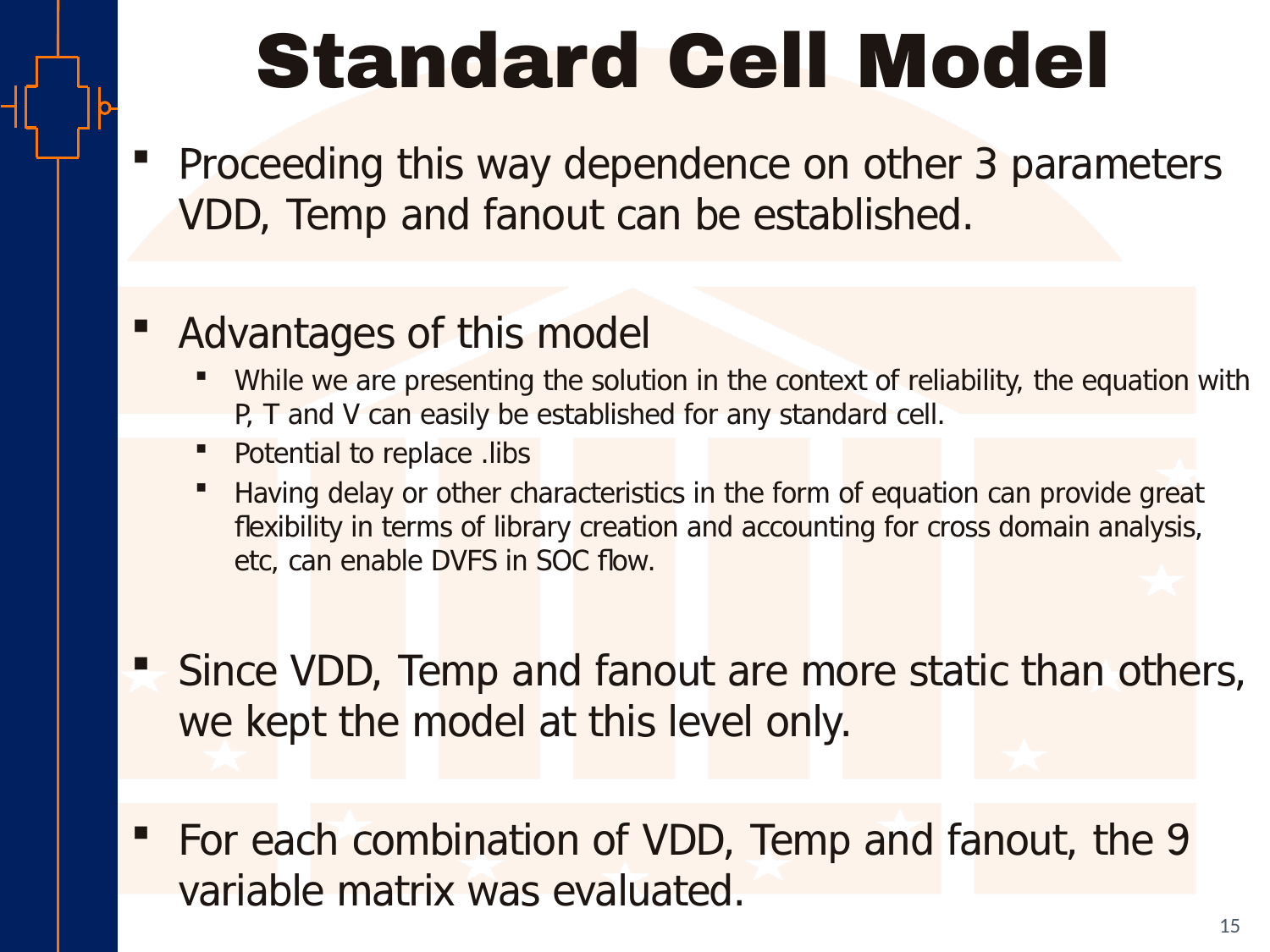

# Standard Cell Model
Proceeding this way dependence on other 3 parameters VDD, Temp and fanout can be established.

Advantages of this model
While we are presenting the solution in the context of reliability, the equation with P, T and V can easily be established for any standard cell.
Potential to replace .libs
Having delay or other characteristics in the form of equation can provide great flexibility in terms of library creation and accounting for cross domain analysis, etc, can enable DVFS in SOC flow.

Since VDD, Temp and fanout are more static than others, we kept the model at this level only.

For each combination of VDD, Temp and fanout, the 9 variable matrix was evaluated.
15